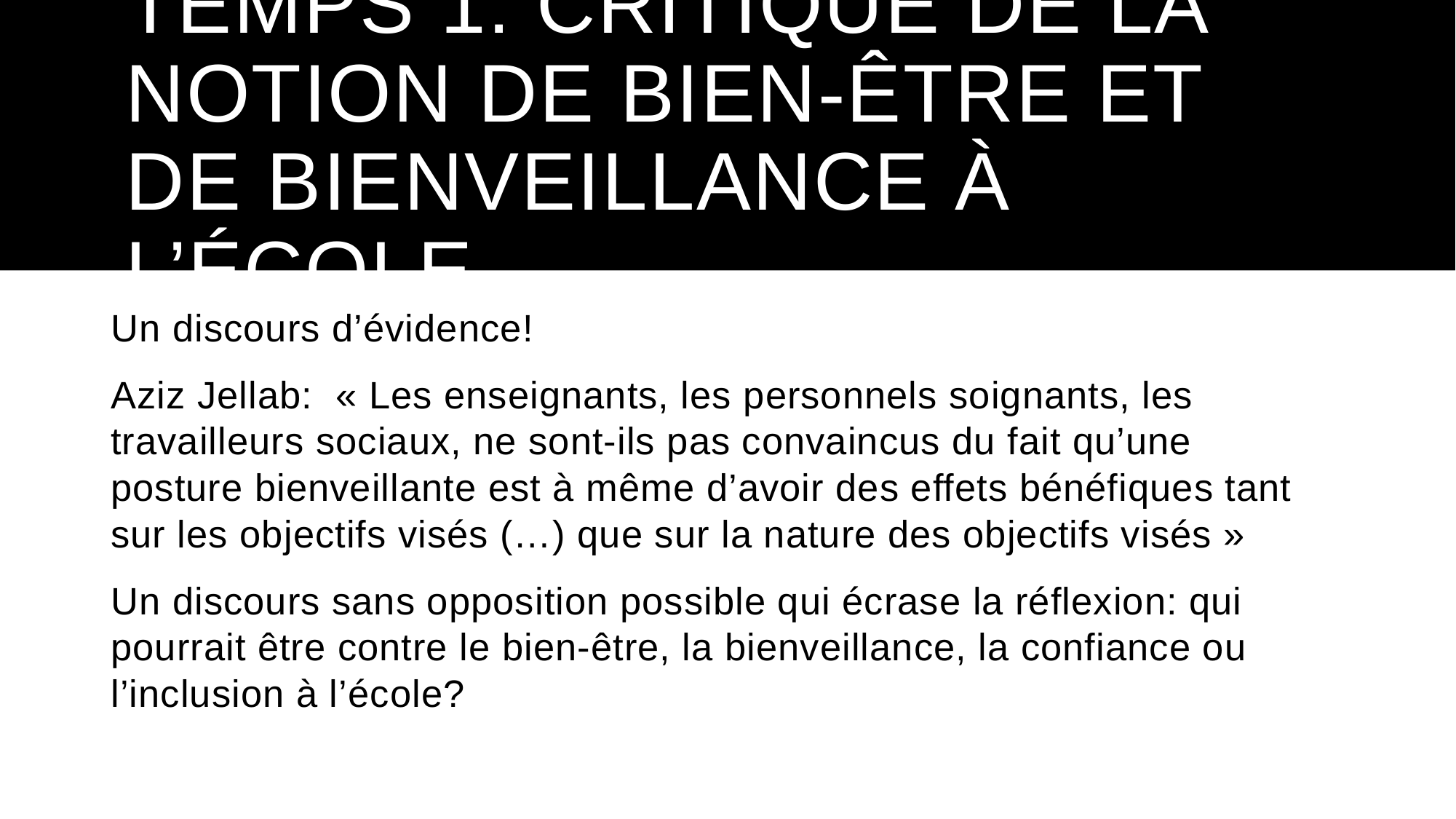

# Temps 1: critique de la notion de bien-être et de bienveillance à l’école
Un discours d’évidence!
Aziz Jellab:  « Les enseignants, les personnels soignants, les travailleurs sociaux, ne sont-ils pas convaincus du fait qu’une posture bienveillante est à même d’avoir des effets bénéfiques tant sur les objectifs visés (…) que sur la nature des objectifs visés »
Un discours sans opposition possible qui écrase la réflexion: qui pourrait être contre le bien-être, la bienveillance, la confiance ou l’inclusion à l’école?